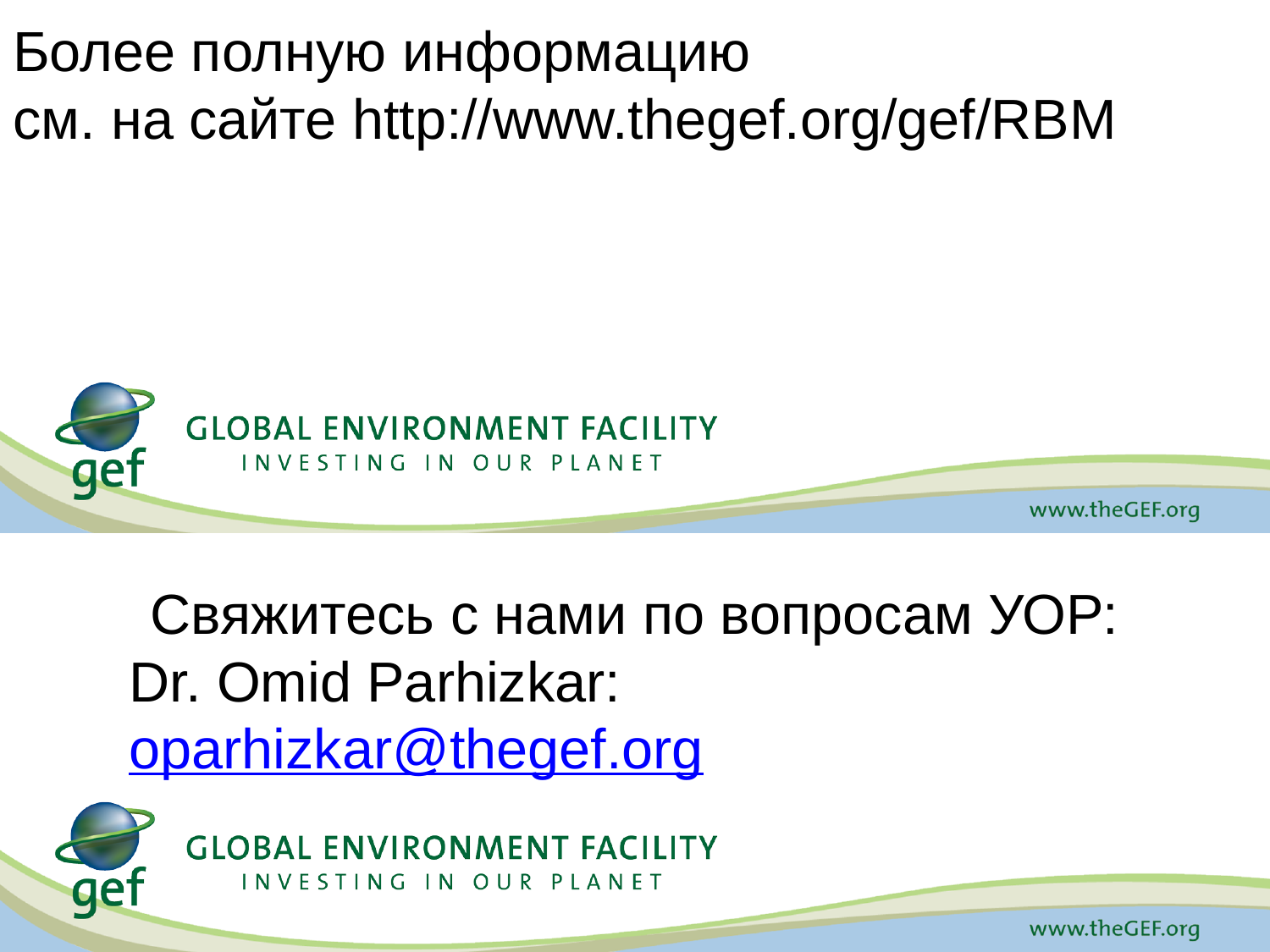

Более полную информацию
см. на сайте http://www.thegef.org/gef/RBM

Свяжитесь с нами по вопросам УОР:
Dr. Omid Parhizkar: oparhizkar@thegef.org